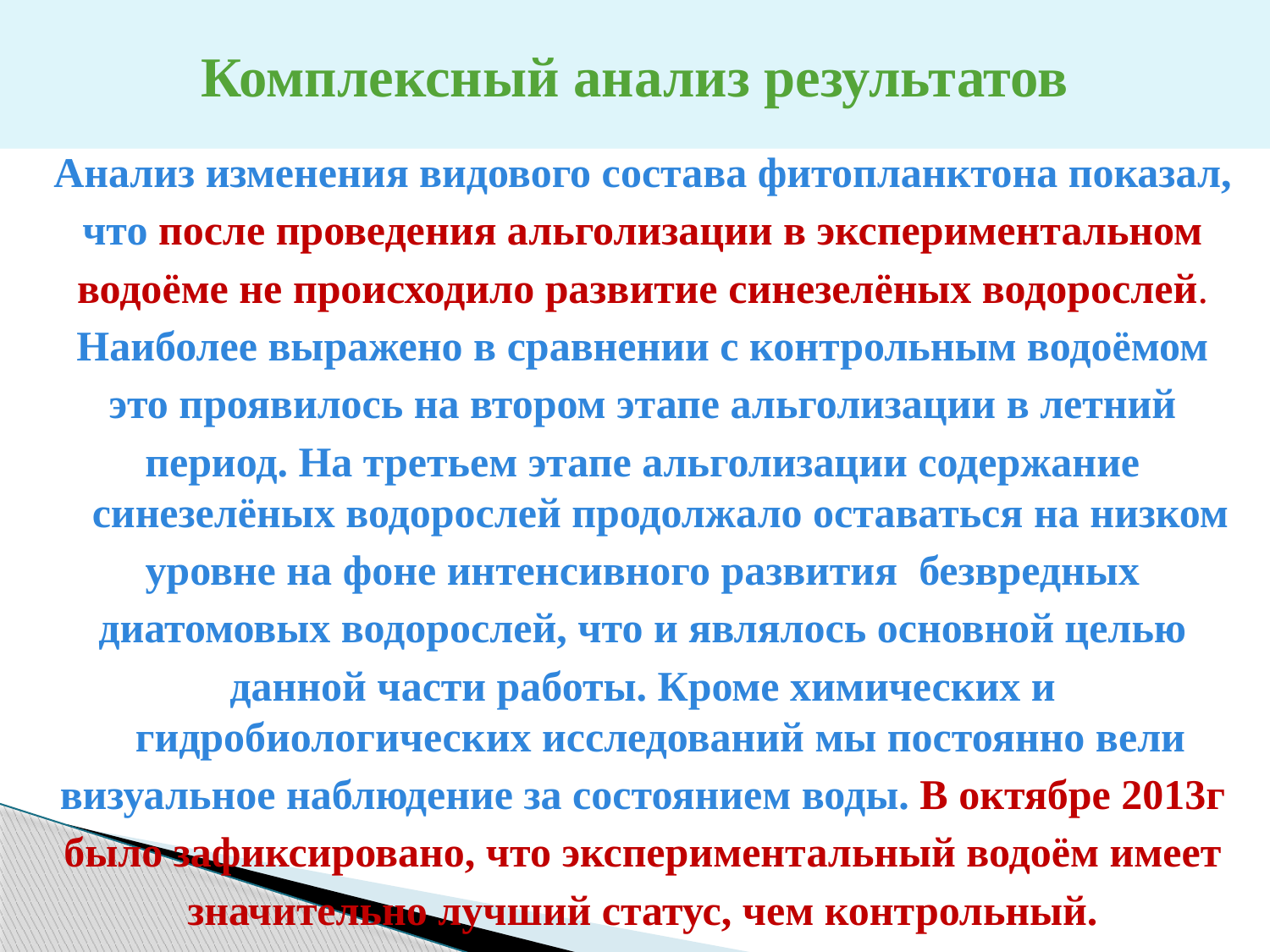

# Комплексный анализ результатов
Анализ изменения видового состава фитопланктона показал,
что после проведения альголизации в экспериментальном
водоёме не происходило развитие синезелёных водорослей.
Наиболее выражено в сравнении с контрольным водоёмом
это проявилось на втором этапе альголизации в летний
период. На третьем этапе альголизации содержание синезелёных водорослей продолжало оставаться на низком
уровне на фоне интенсивного развития  безвредных
диатомовых водорослей, что и являлось основной целью
данной части работы. Кроме химических и гидробиологических исследований мы постоянно вели
визуальное наблюдение за состоянием воды. В октябре 2013г
было зафиксировано, что экспериментальный водоём имеет
значительно лучший статус, чем контрольный.